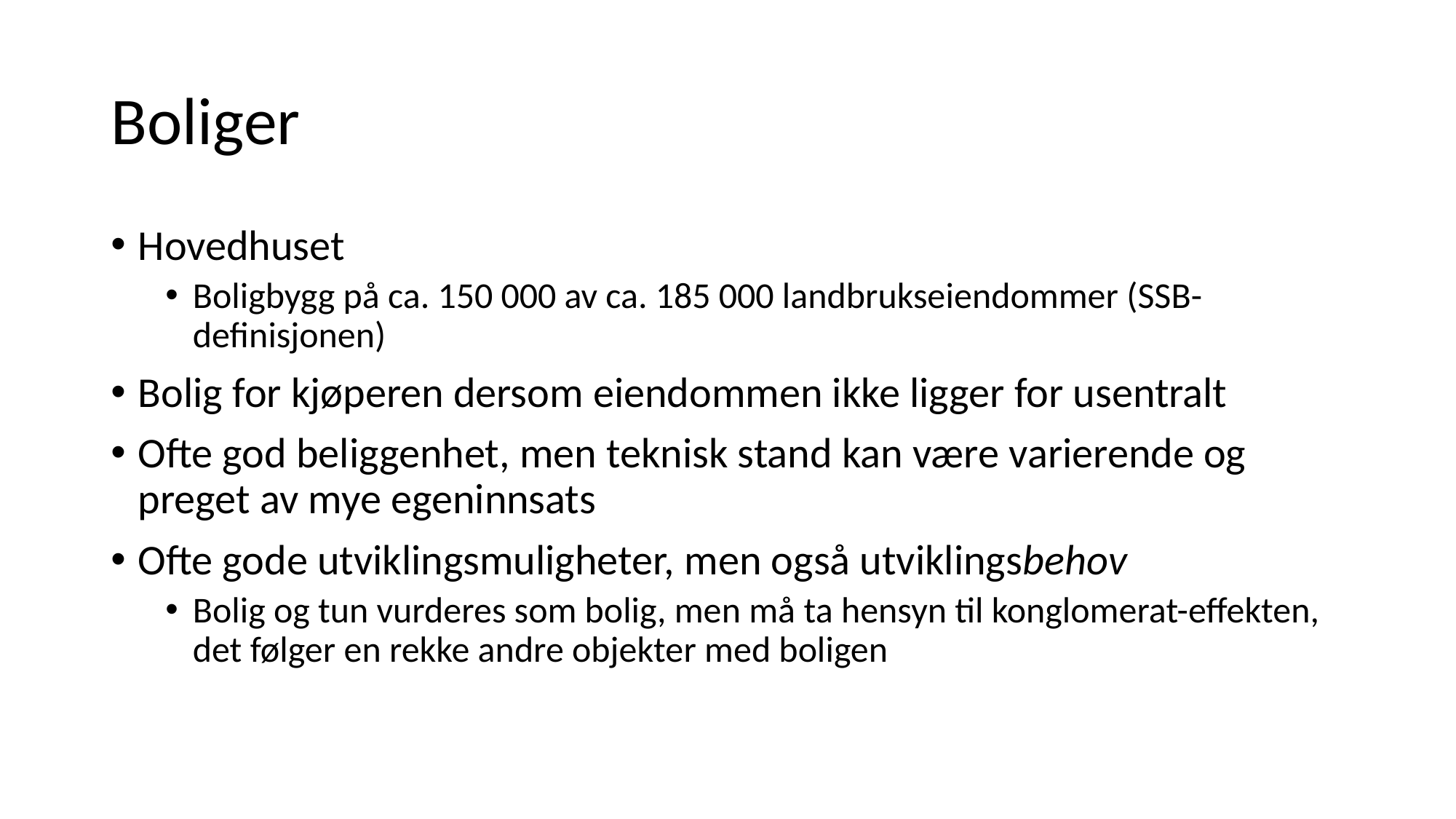

# Boliger
Hovedhuset
Boligbygg på ca. 150 000 av ca. 185 000 landbrukseiendommer (SSB-definisjonen)
Bolig for kjøperen dersom eiendommen ikke ligger for usentralt
Ofte god beliggenhet, men teknisk stand kan være varierende og preget av mye egeninnsats
Ofte gode utviklingsmuligheter, men også utviklingsbehov
Bolig og tun vurderes som bolig, men må ta hensyn til konglomerat-effekten, det følger en rekke andre objekter med boligen